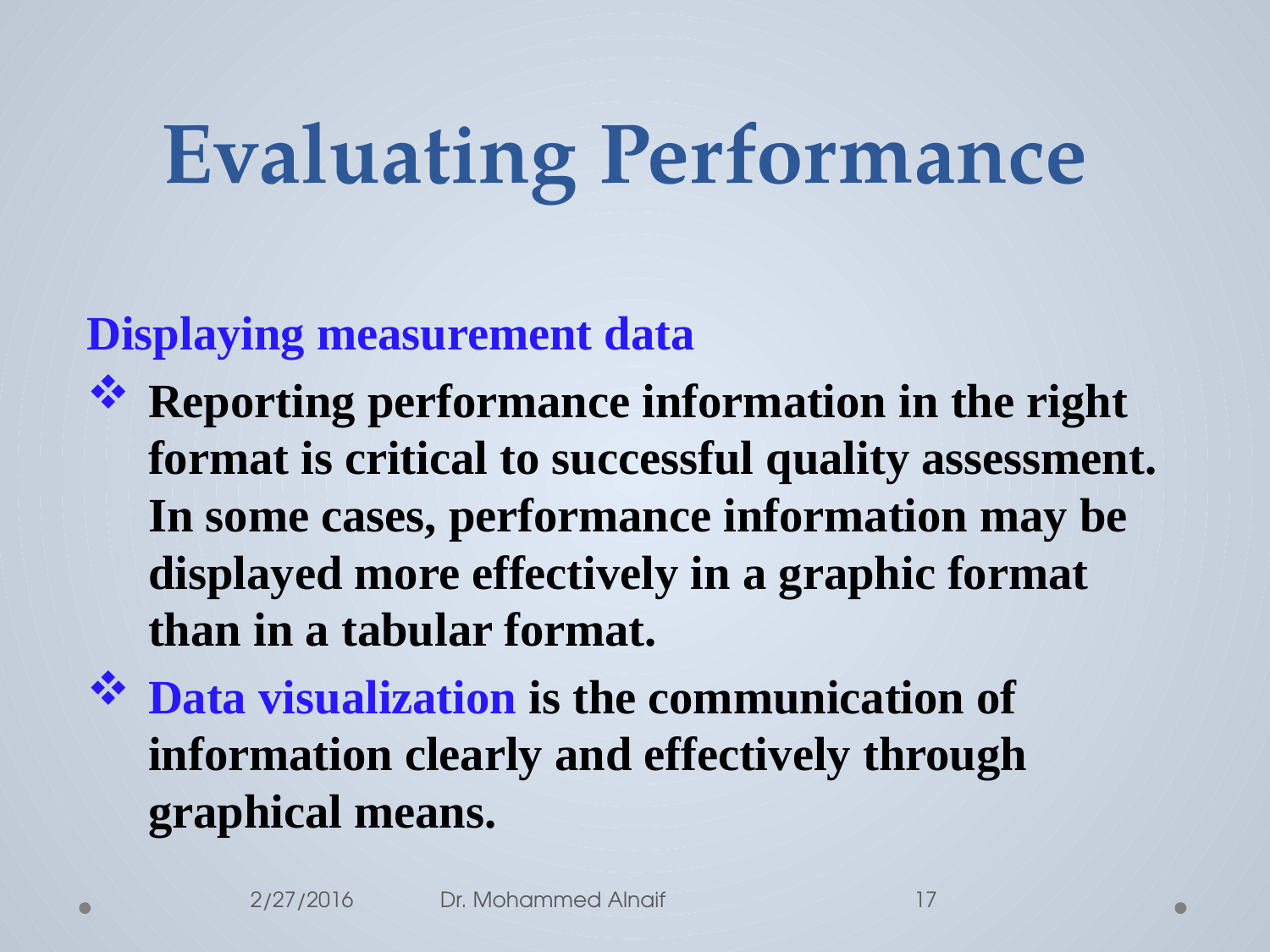

# Evaluating Performance
Displaying measurement data
Reporting performance information in the right format is critical to successful quality assessment. In some cases, performance information may be displayed more effectively in a graphic format than in a tabular format.
Data visualization is the communication of information clearly and effectively through graphical means.

2/27/2016
Dr. Mohammed Alnaif
17